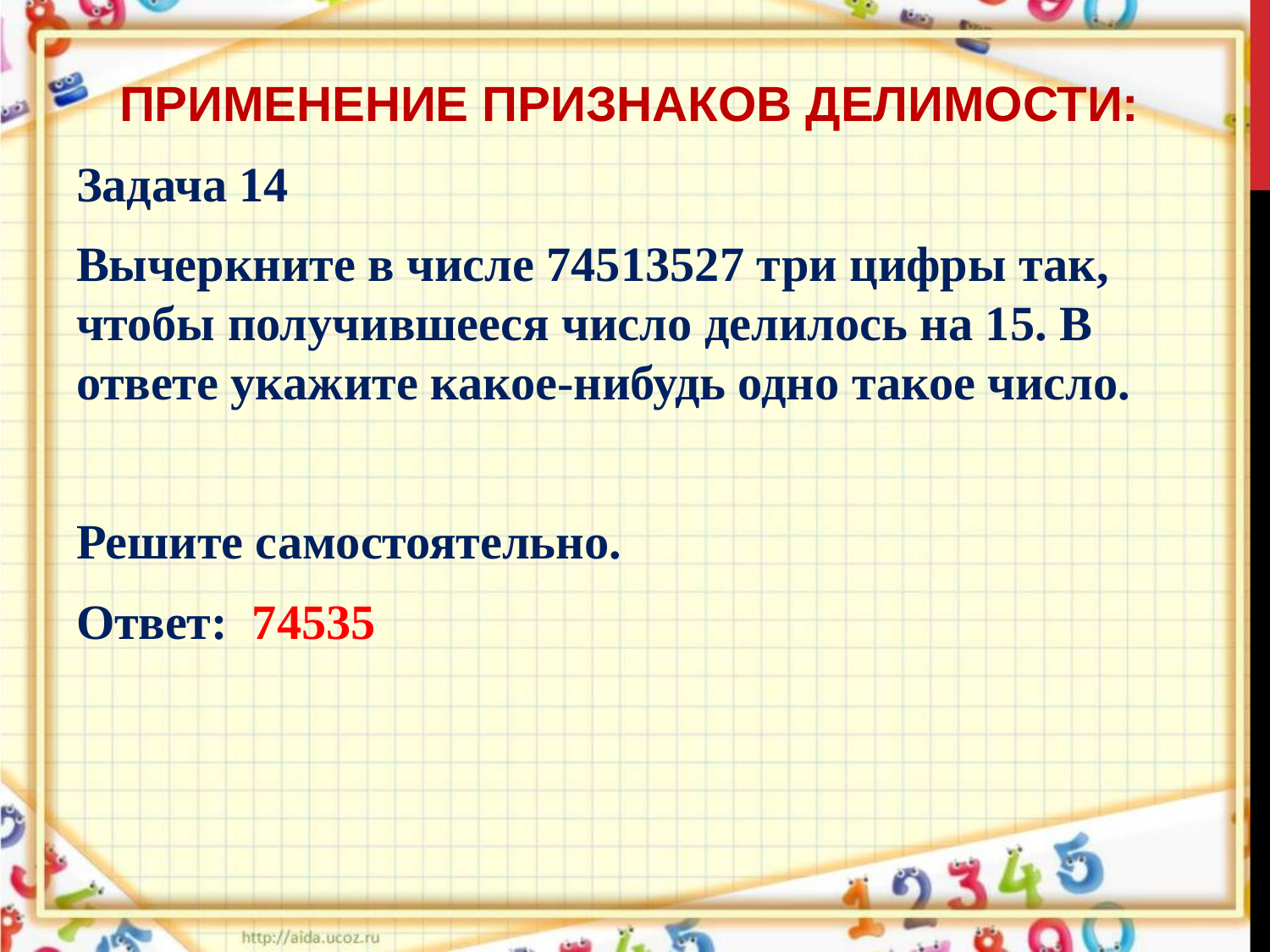

ПРИМЕНЕНИЕ ПРИЗНАКОВ ДЕЛИМОСТИ:
Задача 14
Вычеркните в числе 74513527 три цифры так, чтобы получившееся число делилось на 15. В ответе укажите какое­-нибудь одно такое число.

Решите самостоятельно.
Ответ:  74535